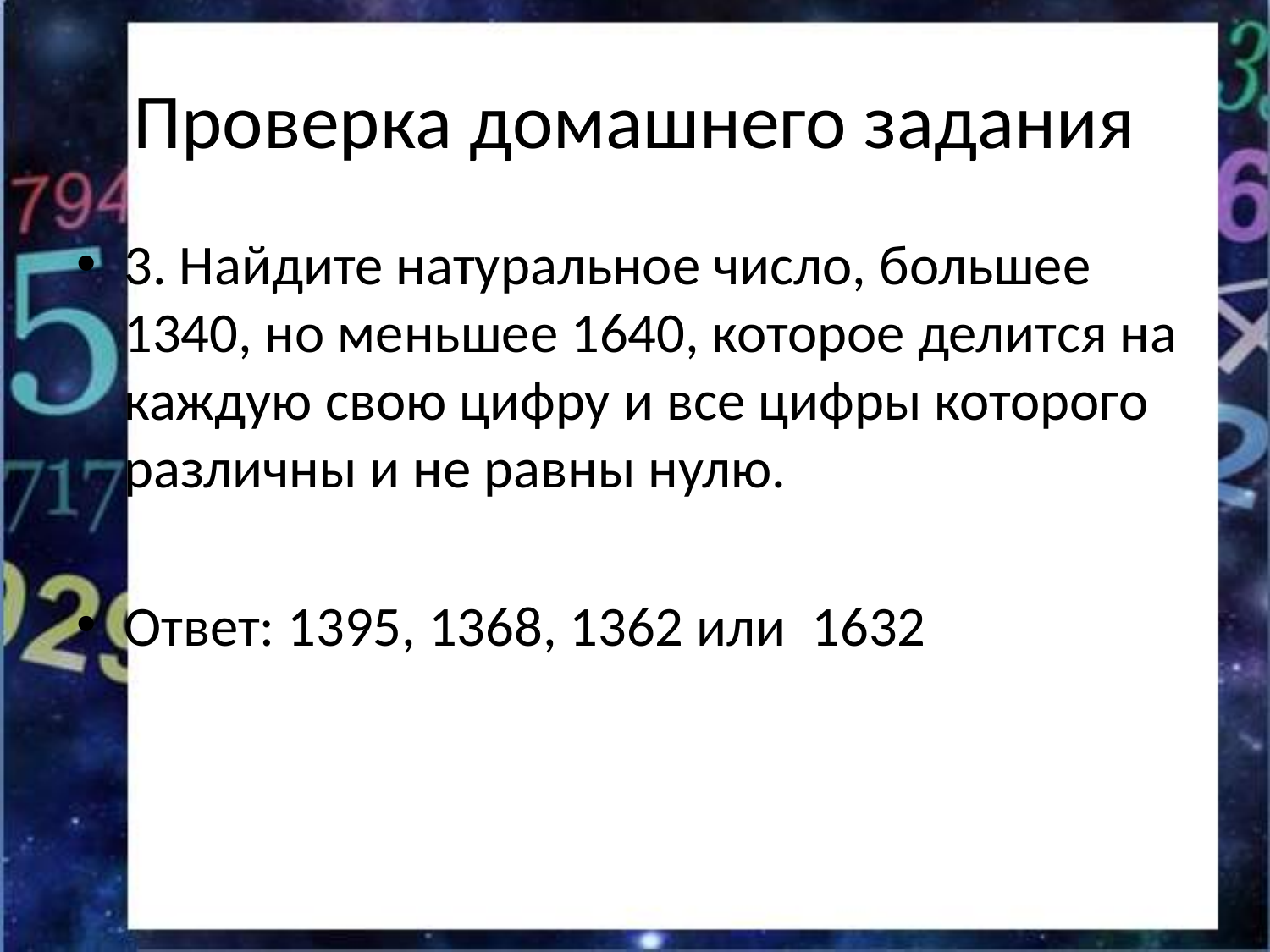

# Проверка домашнего задания
3. Найдите натуральное число, большее 1340, но меньшее 1640, которое делится на каждую свою цифру и все цифры которого различны и не равны нулю.

Ответ: 1395, 1368, 1362 или  1632